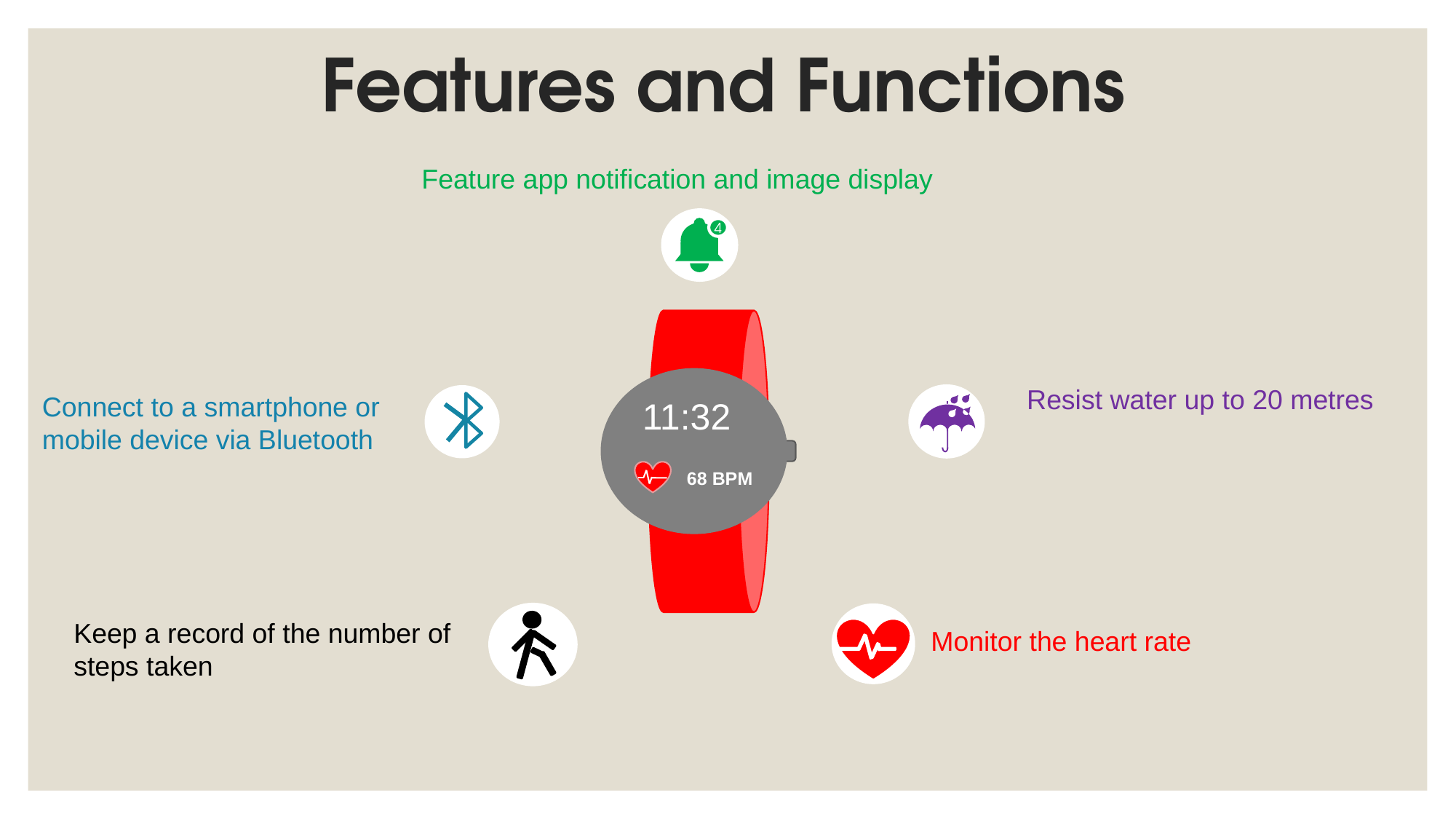

# Features and Functions
Feature app notification and image display

4

11:32

68 BPM
Resist water up to 20 metres
Connect to a smartphone or mobile device via Bluetooth

Keep a record of the number of steps taken
Monitor the heart rate